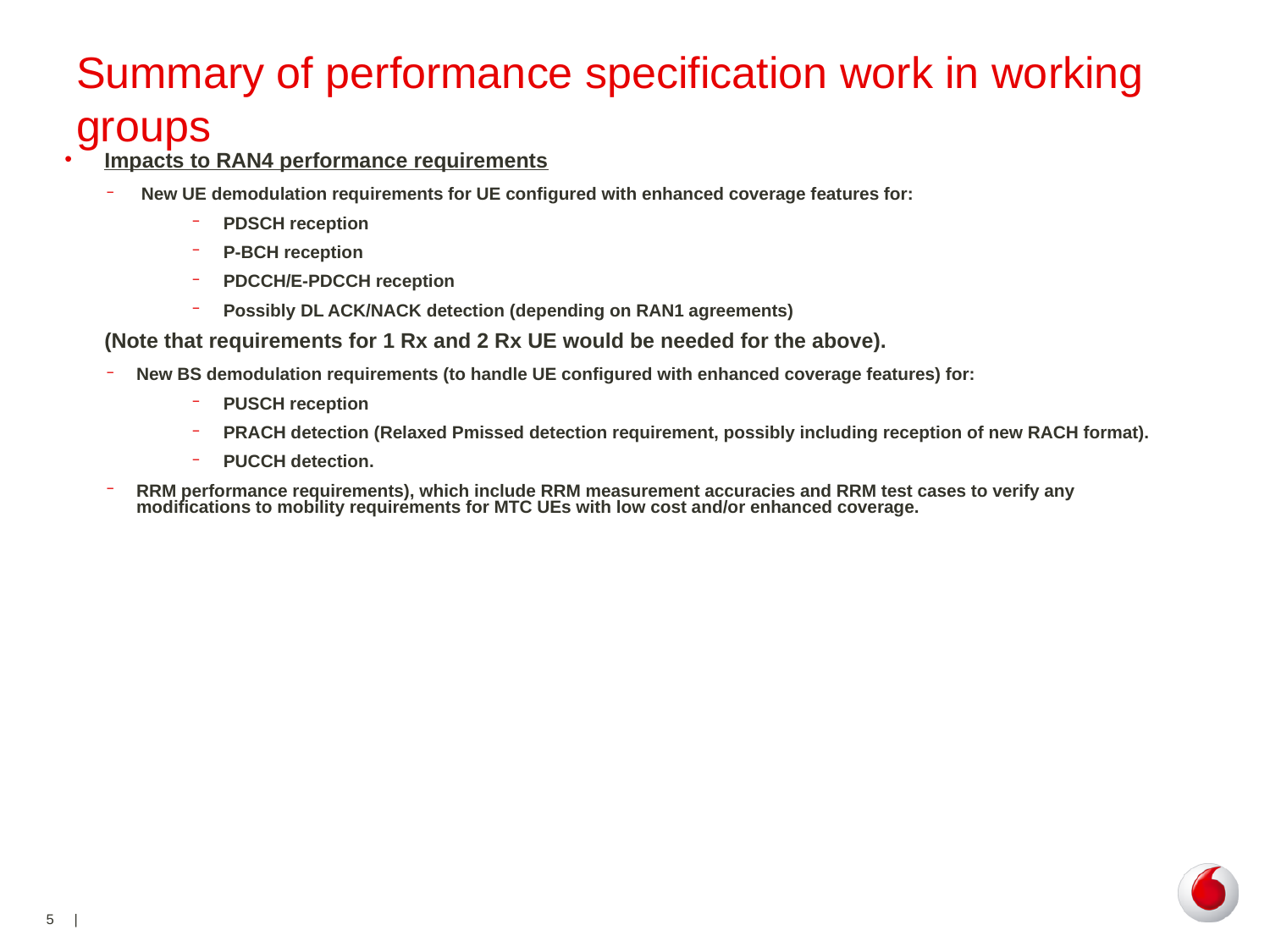

Summary of performance specification work in working groups
Impacts to RAN4 performance requirements
 New UE demodulation requirements for UE configured with enhanced coverage features for:
PDSCH reception
P-BCH reception
PDCCH/E-PDCCH reception
Possibly DL ACK/NACK detection (depending on RAN1 agreements)
	(Note that requirements for 1 Rx and 2 Rx UE would be needed for the above).
New BS demodulation requirements (to handle UE configured with enhanced coverage features) for:
PUSCH reception
PRACH detection (Relaxed Pmissed detection requirement, possibly including reception of new RACH format).
PUCCH detection.
RRM performance requirements), which include RRM measurement accuracies and RRM test cases to verify any modifications to mobility requirements for MTC UEs with low cost and/or enhanced coverage.